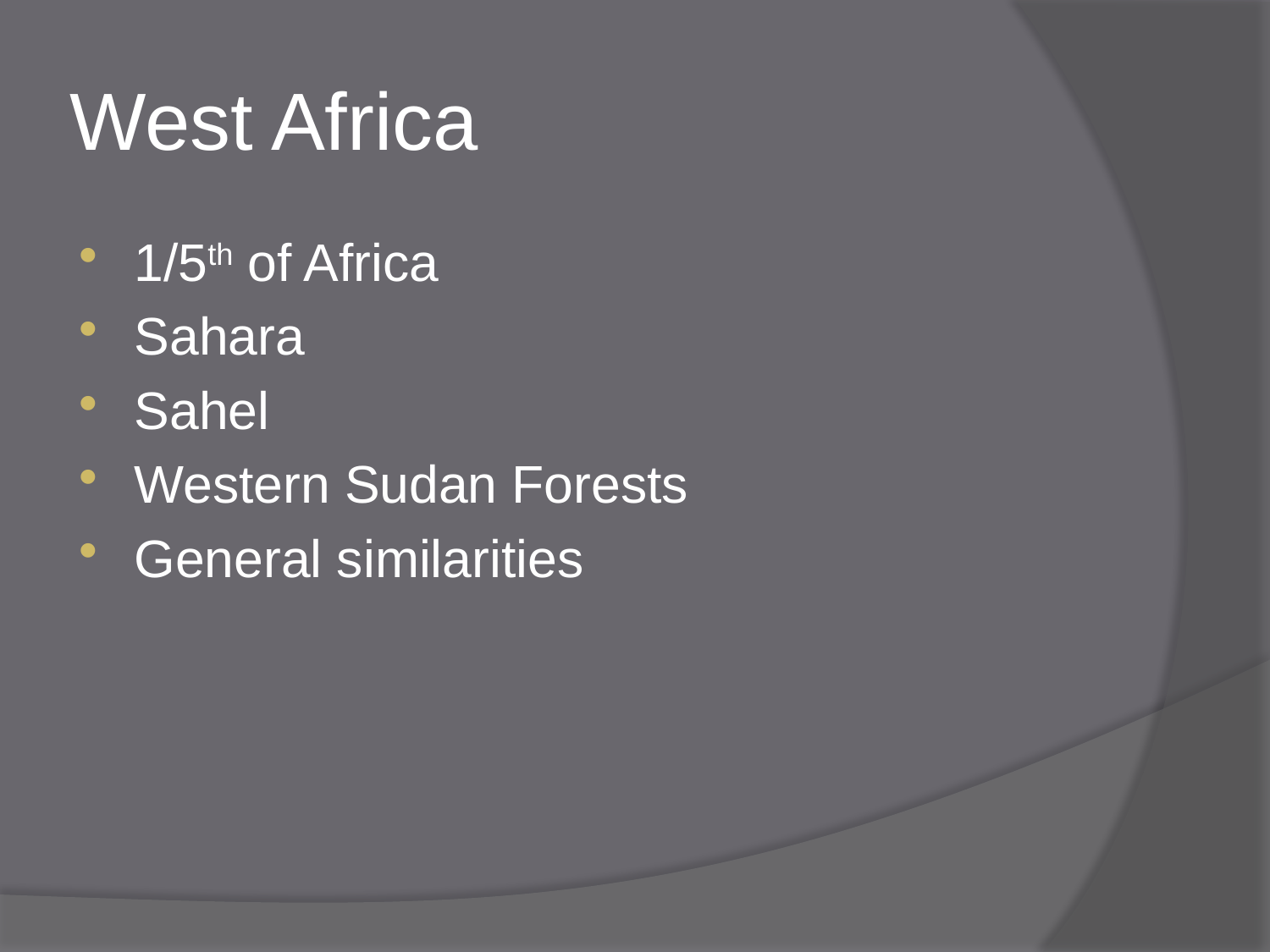

# West Africa
1/5th of Africa
Sahara
Sahel
Western Sudan Forests
General similarities